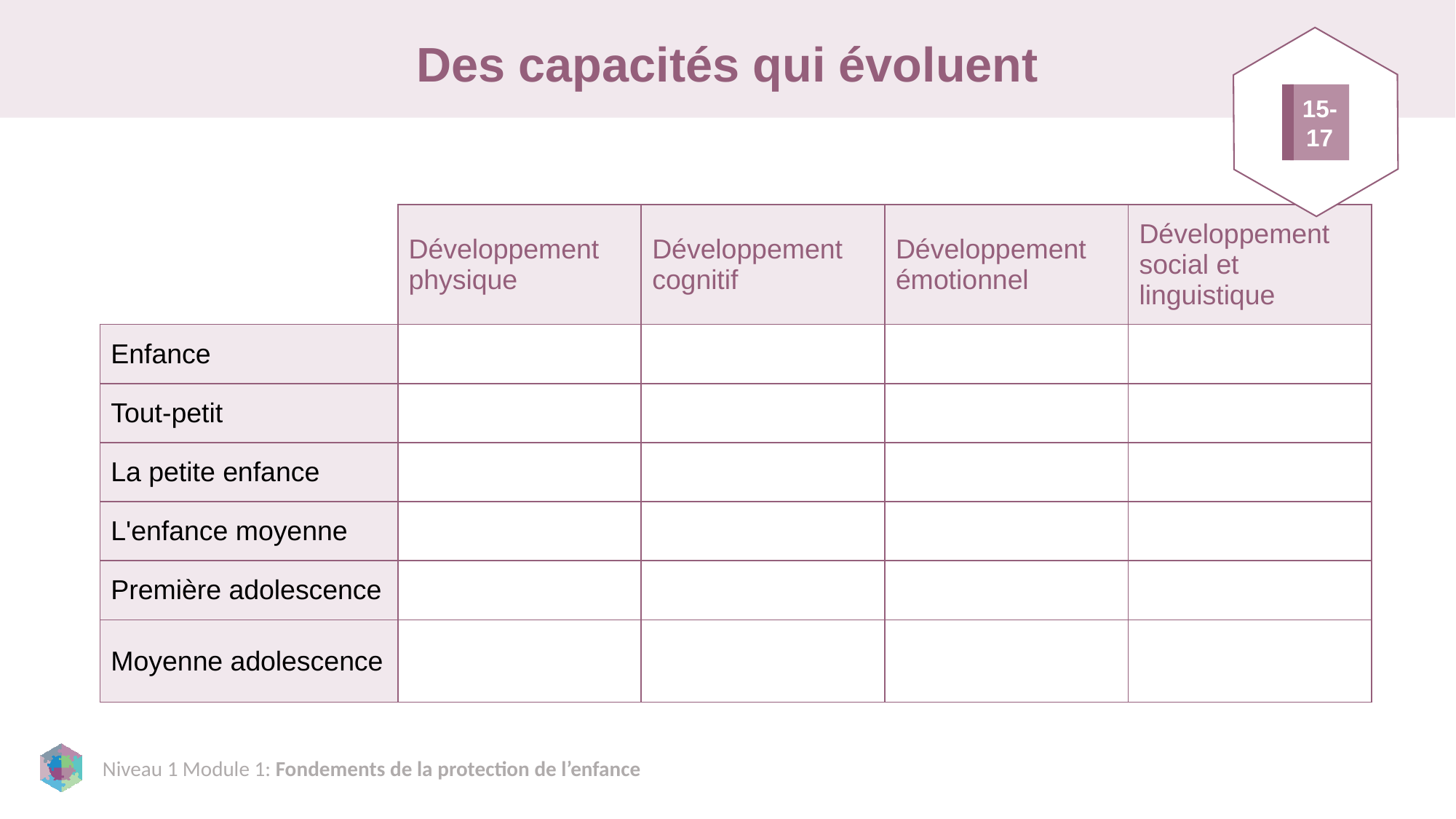

# Des capacités qui évoluent

15-17

|  | Développement physique | Développement cognitif | Développement émotionnel | Développement social et linguistique |
| --- | --- | --- | --- | --- |
| Enfance |  |  |  |  |
| Tout-petit |  |  |  |  |
| La petite enfance |  |  |  |  |
| L'enfance moyenne |  |  |  |  |
| Première adolescence |  |  |  |  |
| Moyenne adolescence |  |  |  |  |